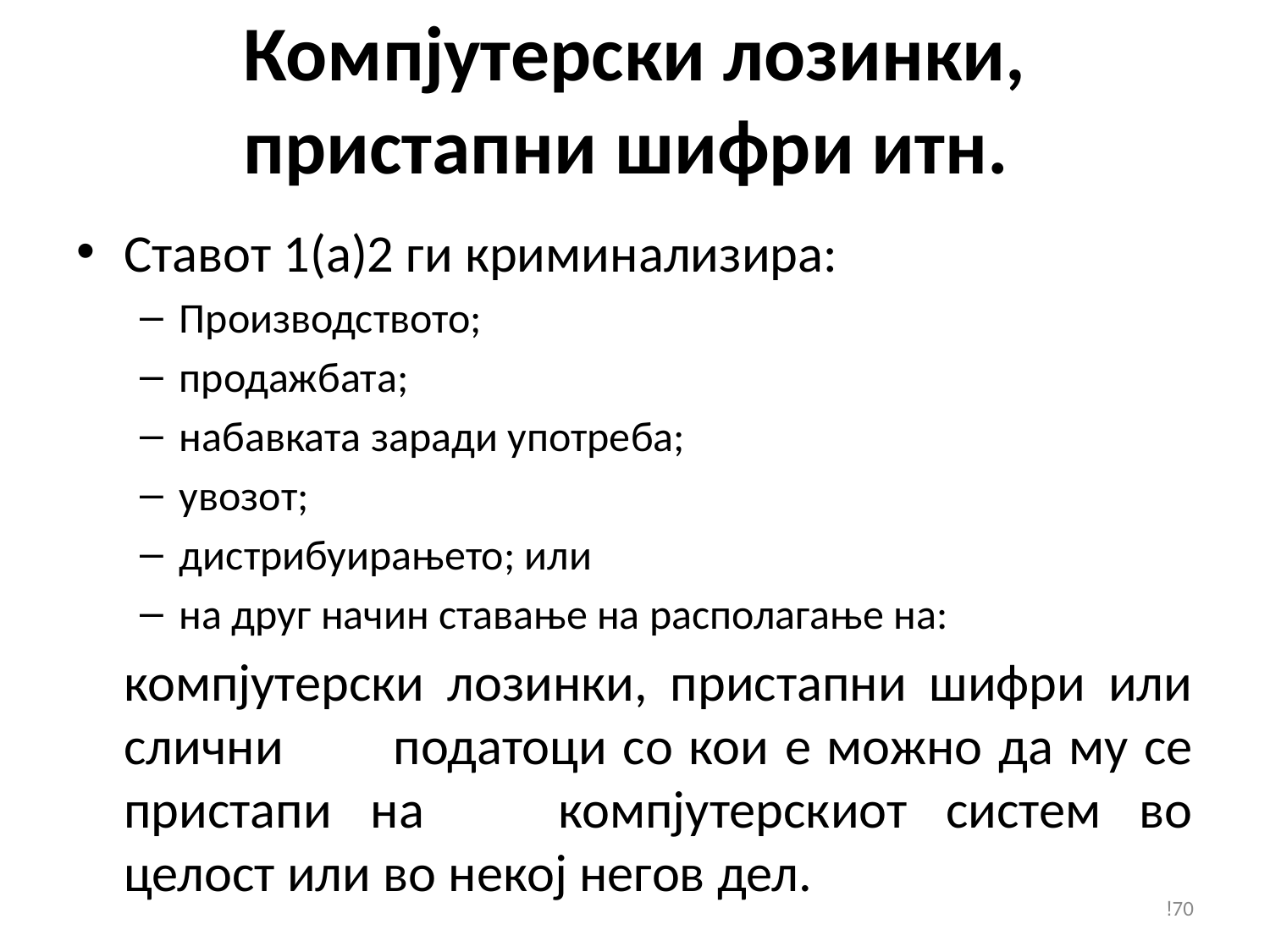

# Компјутерски лозинки, пристапни шифри итн.
Ставот 1(а)2 ги криминализира:
Производството;
продажбата;
набавката заради употреба;
увозот;
дистрибуирањето; или
на друг начин ставање на располагање на:
	компјутерски лозинки, пристапни шифри или слични	 податоци со кои е можно да му се пристапи на 	компјутерскиот систем во целост или во некој негов дел.
!70